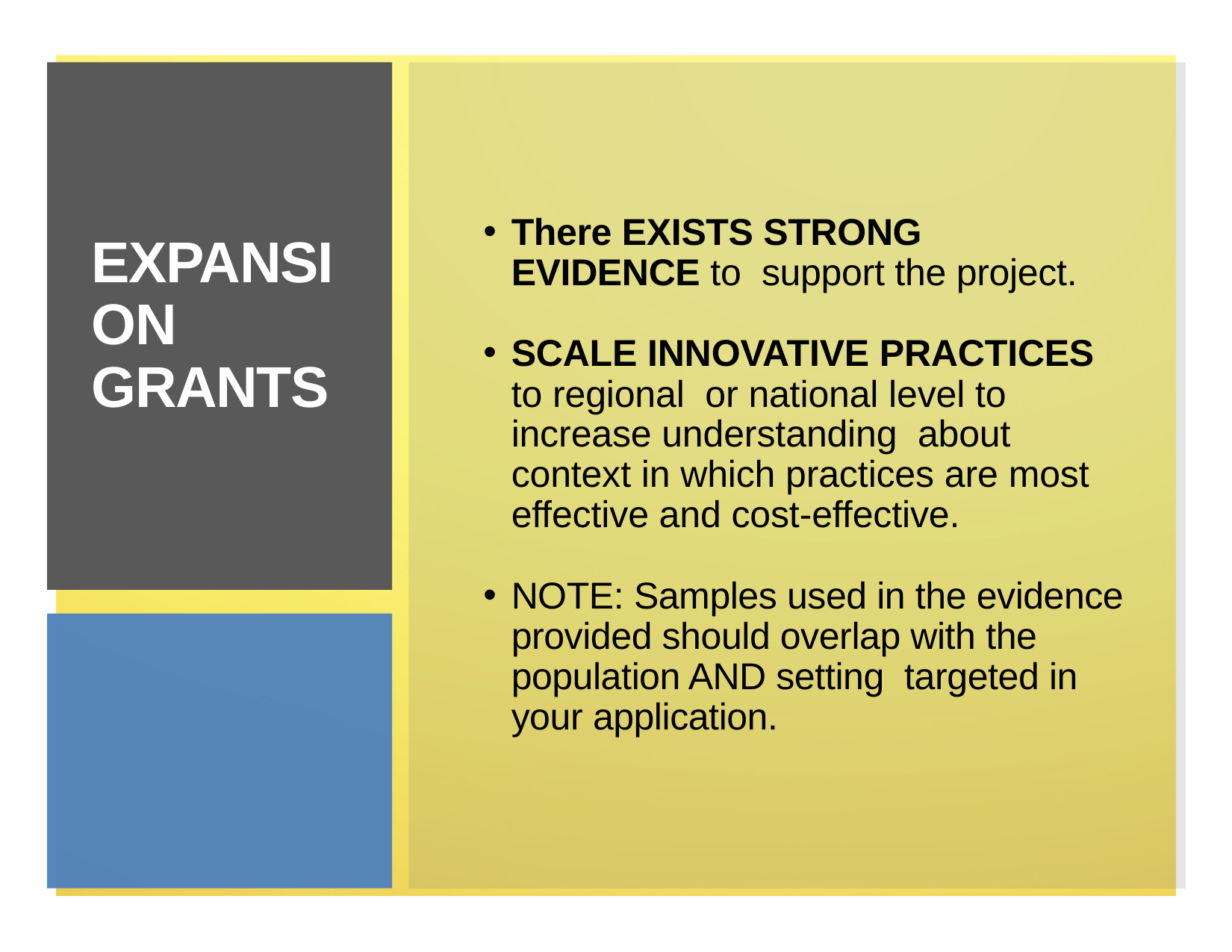

There EXISTS STRONG EVIDENCE to  support the project.

SCALE INNOVATIVE PRACTICES to regional  or national level to increase understanding  about context in which practices are most  effective and cost-effective.

NOTE: Samples used in the evidence provided should overlap with the population AND setting  targeted in your application.
# EXPANSION GRANTS